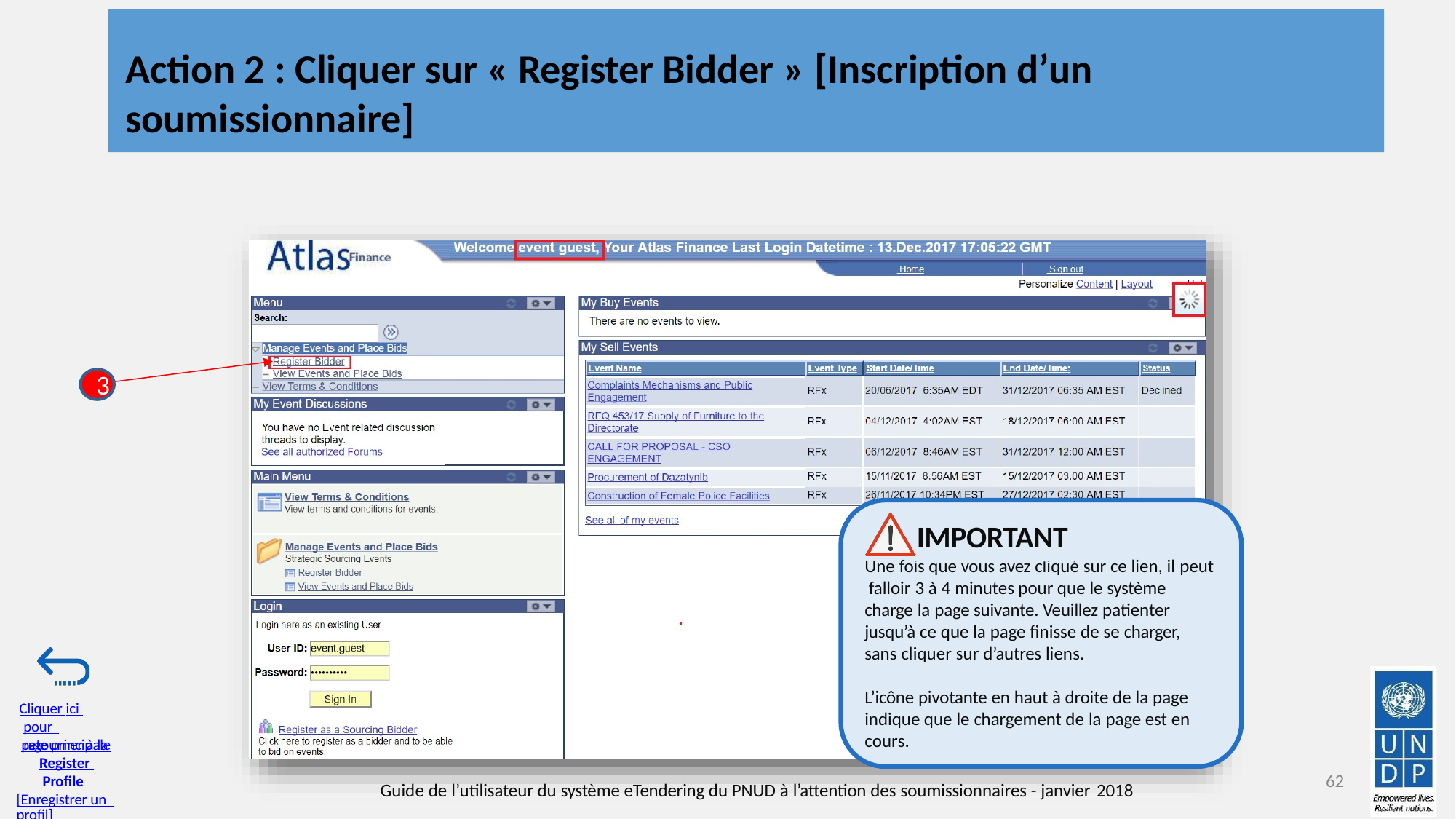

# Action 2 : Cliquer sur « Register Bidder » [Inscription d’un soumissionnaire]

3

IMPORTANT
Une fois que vous avez cliqué sur ce lien, il peut  falloir 3 à 4 minutes pour que le système  charge la page suivante. Veuillez patienter  jusqu’à ce que la page finisse de se charger,  sans cliquer sur d’autres liens.

L’icône pivotante en haut à droite de la page
indique que le chargement de la page est en
Cliquer ici pour  retourner à la
cours.
page principale
Register Profile  [Enregistrer un  profil]
62
Guide de l’utilisateur du système eTendering du PNUD à l’attention des soumissionnaires - janvier 2018